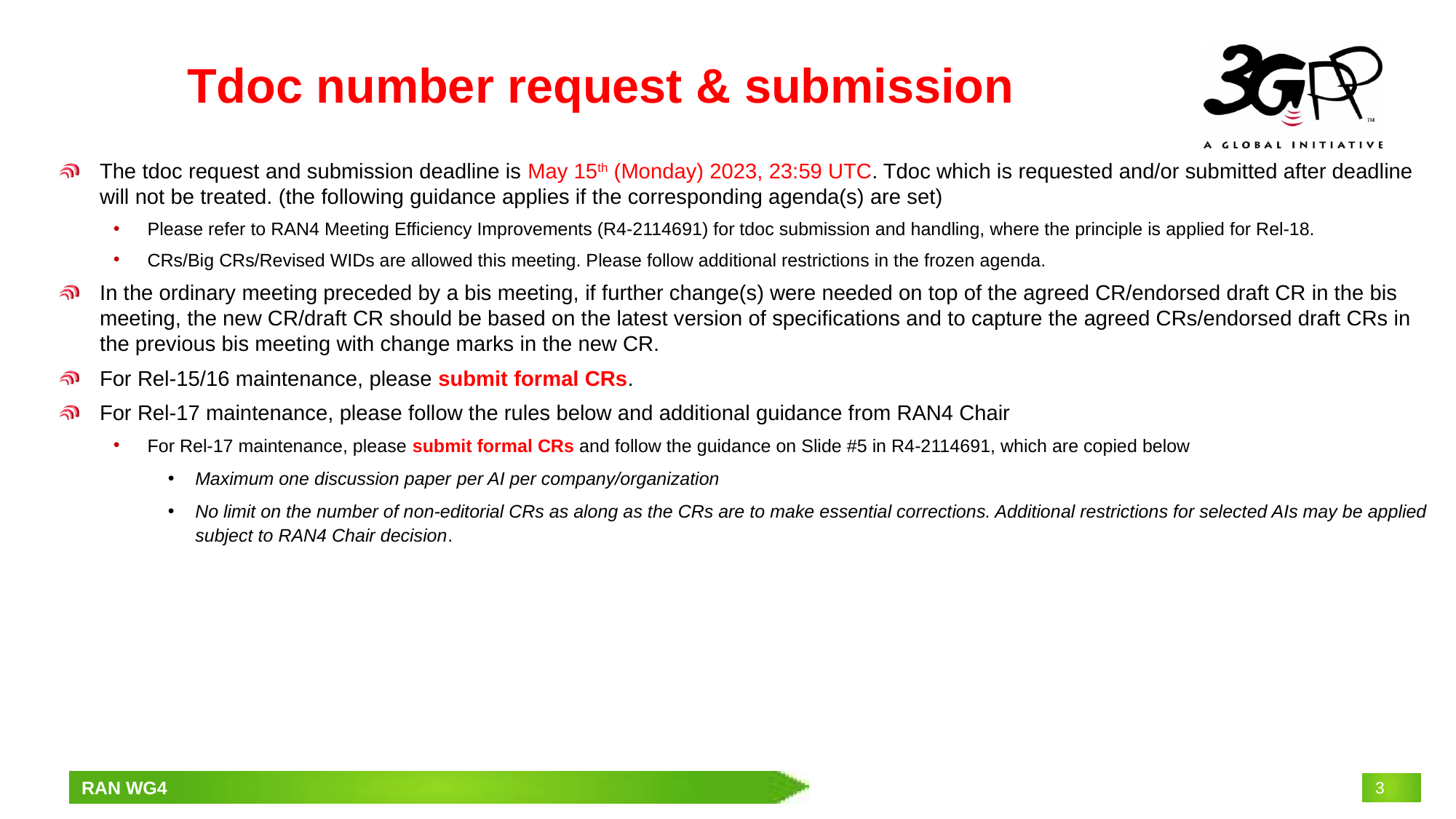

# Tdoc number request & submission
The tdoc request and submission deadline is May 15th (Monday) 2023, 23:59 UTC. Tdoc which is requested and/or submitted after deadline will not be treated. (the following guidance applies if the corresponding agenda(s) are set)
Please refer to RAN4 Meeting Efficiency Improvements (R4-2114691) for tdoc submission and handling, where the principle is applied for Rel-18.
CRs/Big CRs/Revised WIDs are allowed this meeting. Please follow additional restrictions in the frozen agenda.
In the ordinary meeting preceded by a bis meeting, if further change(s) were needed on top of the agreed CR/endorsed draft CR in the bis meeting, the new CR/draft CR should be based on the latest version of specifications and to capture the agreed CRs/endorsed draft CRs in the previous bis meeting with change marks in the new CR.
For Rel-15/16 maintenance, please submit formal CRs.
For Rel-17 maintenance, please follow the rules below and additional guidance from RAN4 Chair
For Rel-17 maintenance, please submit formal CRs and follow the guidance on Slide #5 in R4-2114691, which are copied below
Maximum one discussion paper per AI per company/organization
No limit on the number of non-editorial CRs as along as the CRs are to make essential corrections. Additional restrictions for selected AIs may be applied subject to RAN4 Chair decision.